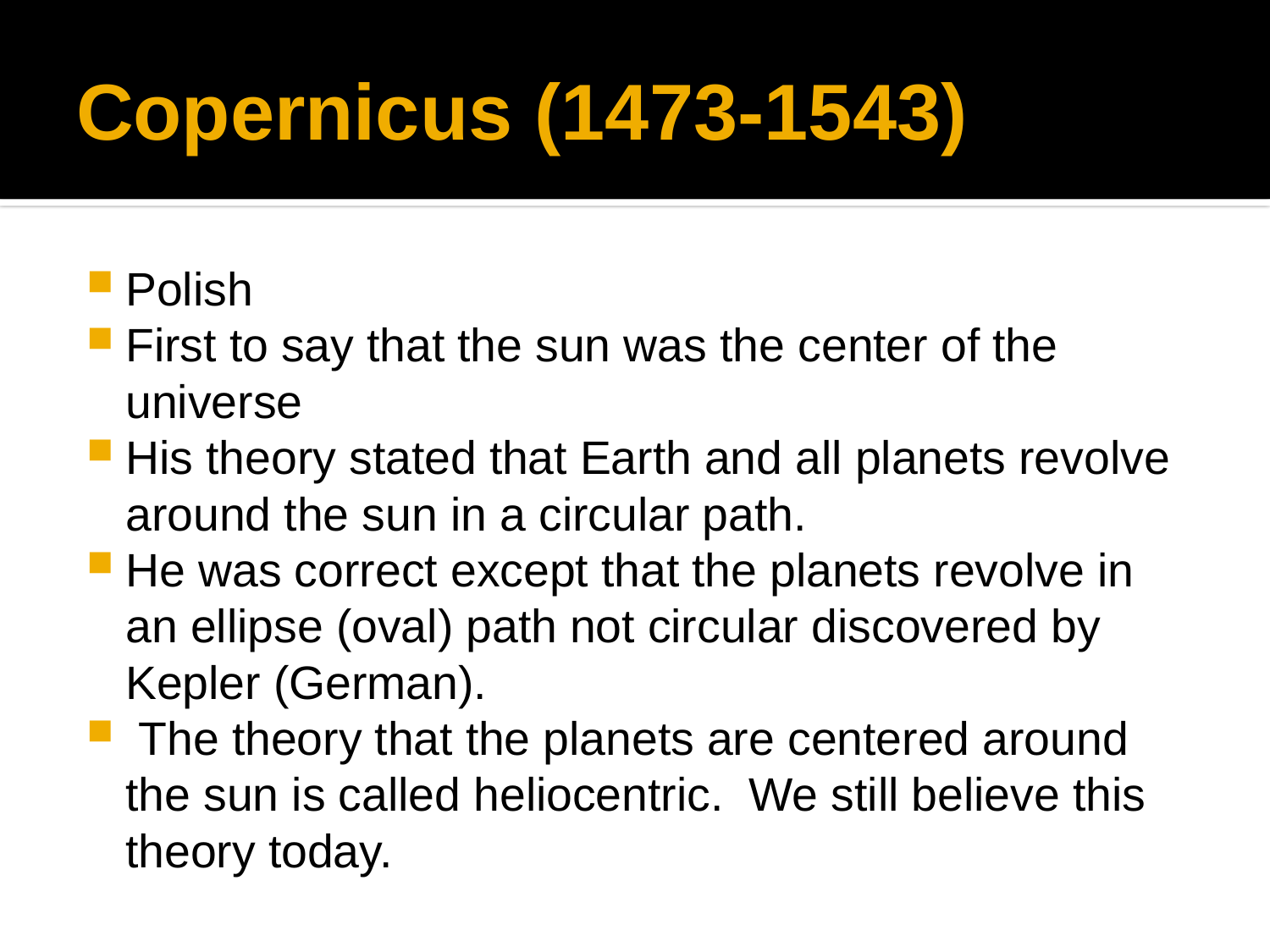

# Copernicus (1473-1543)
Polish
First to say that the sun was the center of the universe
His theory stated that Earth and all planets revolve around the sun in a circular path.
He was correct except that the planets revolve in an ellipse (oval) path not circular discovered by Kepler (German).
 The theory that the planets are centered around the sun is called heliocentric.  We still believe this theory today.